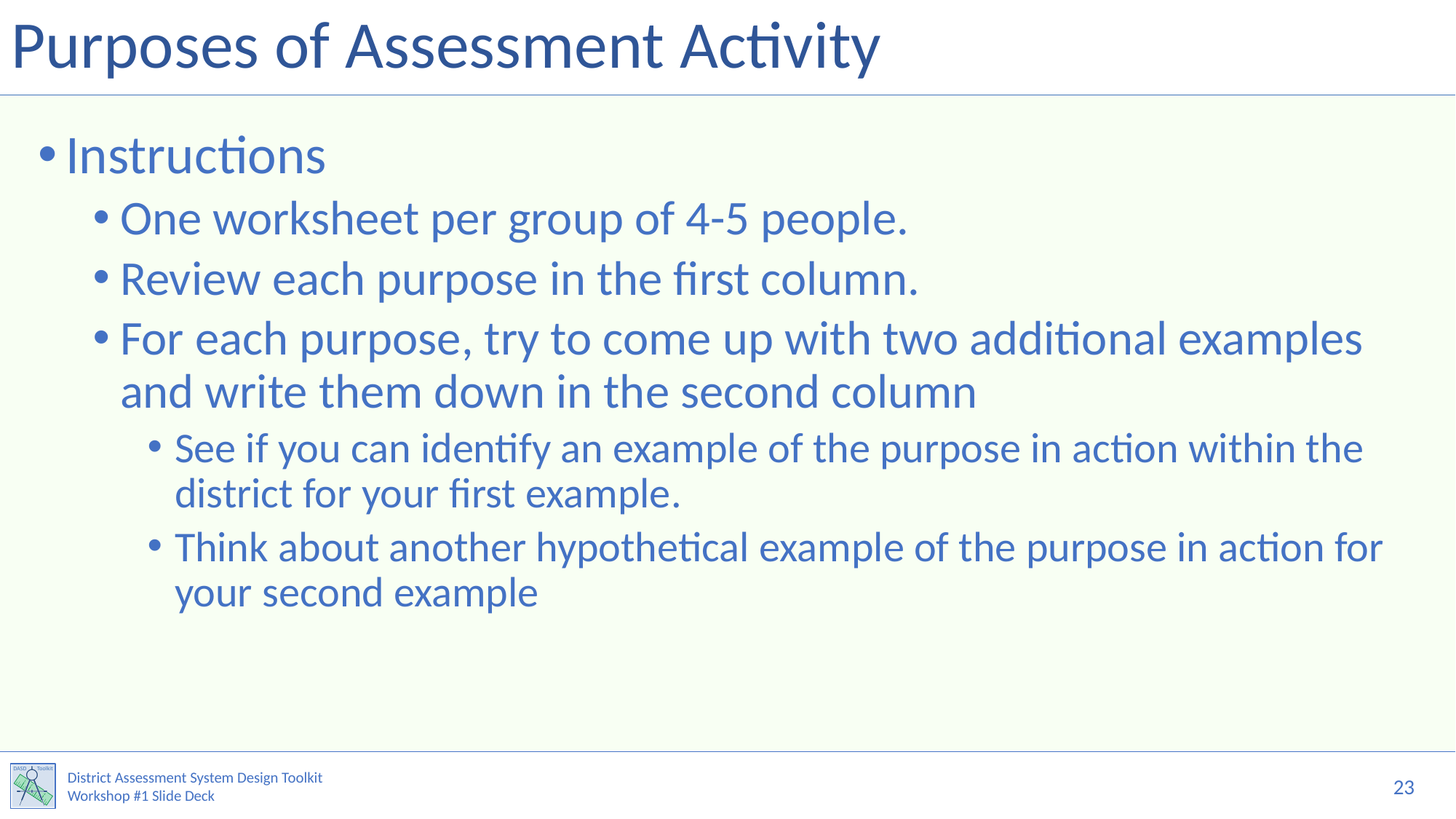

# Purposes of Assessment Activity
Instructions
One worksheet per group of 4-5 people.
Review each purpose in the first column.
For each purpose, try to come up with two additional examples and write them down in the second column
See if you can identify an example of the purpose in action within the district for your first example.
Think about another hypothetical example of the purpose in action for your second example